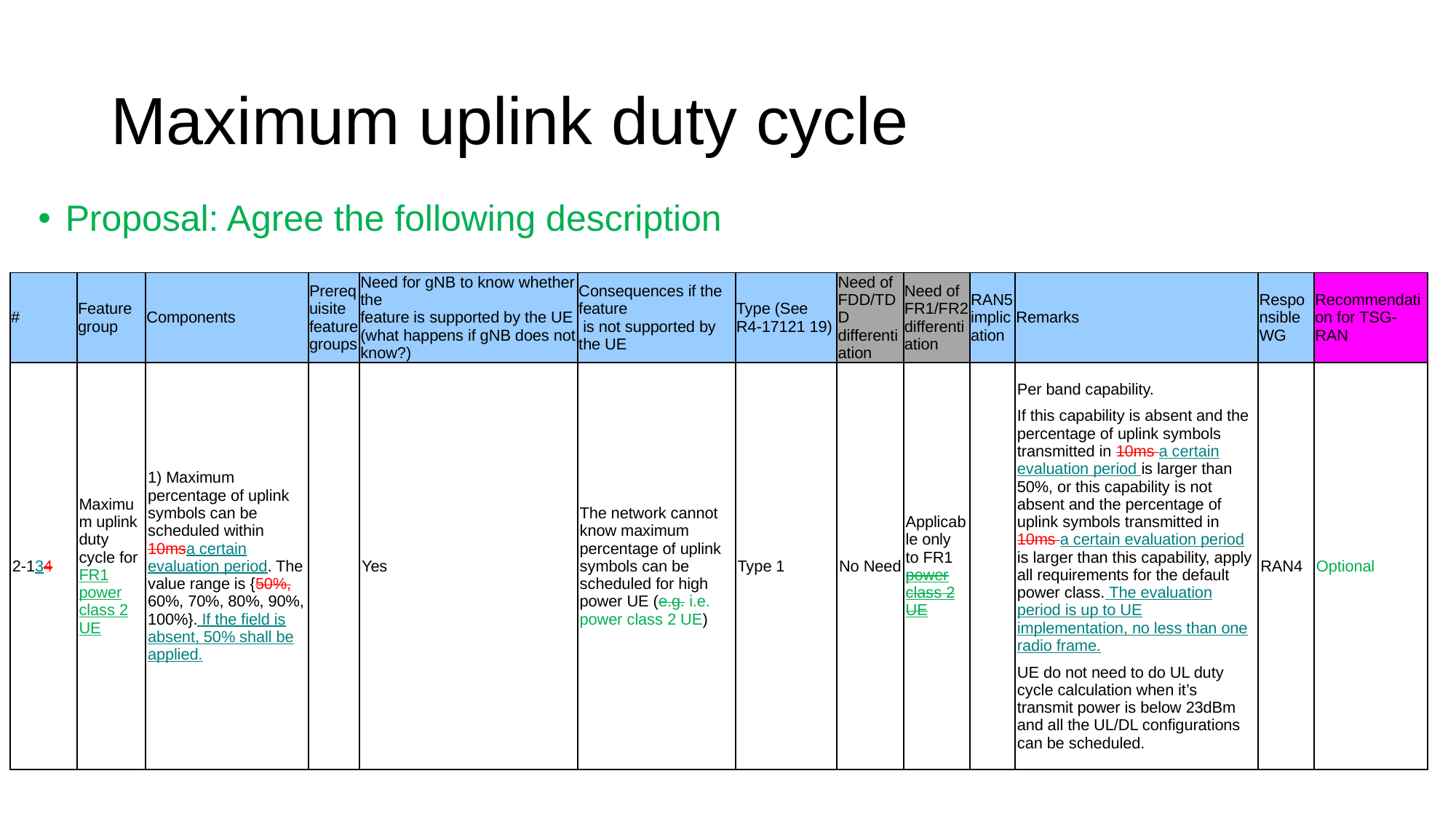

# Maximum uplink duty cycle
Proposal: Agree the following description

| # | Feature group | Components | Prerequisite feature groups | Need for gNB to know whether the feature is supported by the UE (what happens if gNB does not know?) | Consequences if the feature is not supported by the UE | Type (See R4-17121 19) | Need of FDD/TDD differentiation | Need of FR1/FR2 differentiation | RAN5 implication | Remarks | Responsible WG | Recommendation for TSG-RAN |
| --- | --- | --- | --- | --- | --- | --- | --- | --- | --- | --- | --- | --- |
| 2-134 | Maximum uplink duty cycle for FR1 power class 2 UE | 1) Maximum percentage of uplink symbols can be scheduled within 10msa certain evaluation period. The value range is {50%, 60%, 70%, 80%, 90%, 100%}. If the field is absent, 50% shall be applied. |  | Yes | The network cannot know maximum percentage of uplink symbols can be scheduled for high power UE (e.g. i.e. power class 2 UE) | Type 1 | No Need | Applicable only to FR1 power class 2 UE |  | Per band capability. If this capability is absent and the percentage of uplink symbols transmitted in 10ms a certain evaluation period is larger than 50%, or this capability is not absent and the percentage of uplink symbols transmitted in 10ms a certain evaluation period is larger than this capability, apply all requirements for the default power class. The evaluation period is up to UE implementation, no less than one radio frame. UE do not need to do UL duty cycle calculation when it’s transmit power is below 23dBm and all the UL/DL configurations can be scheduled. | RAN4 | Optional |